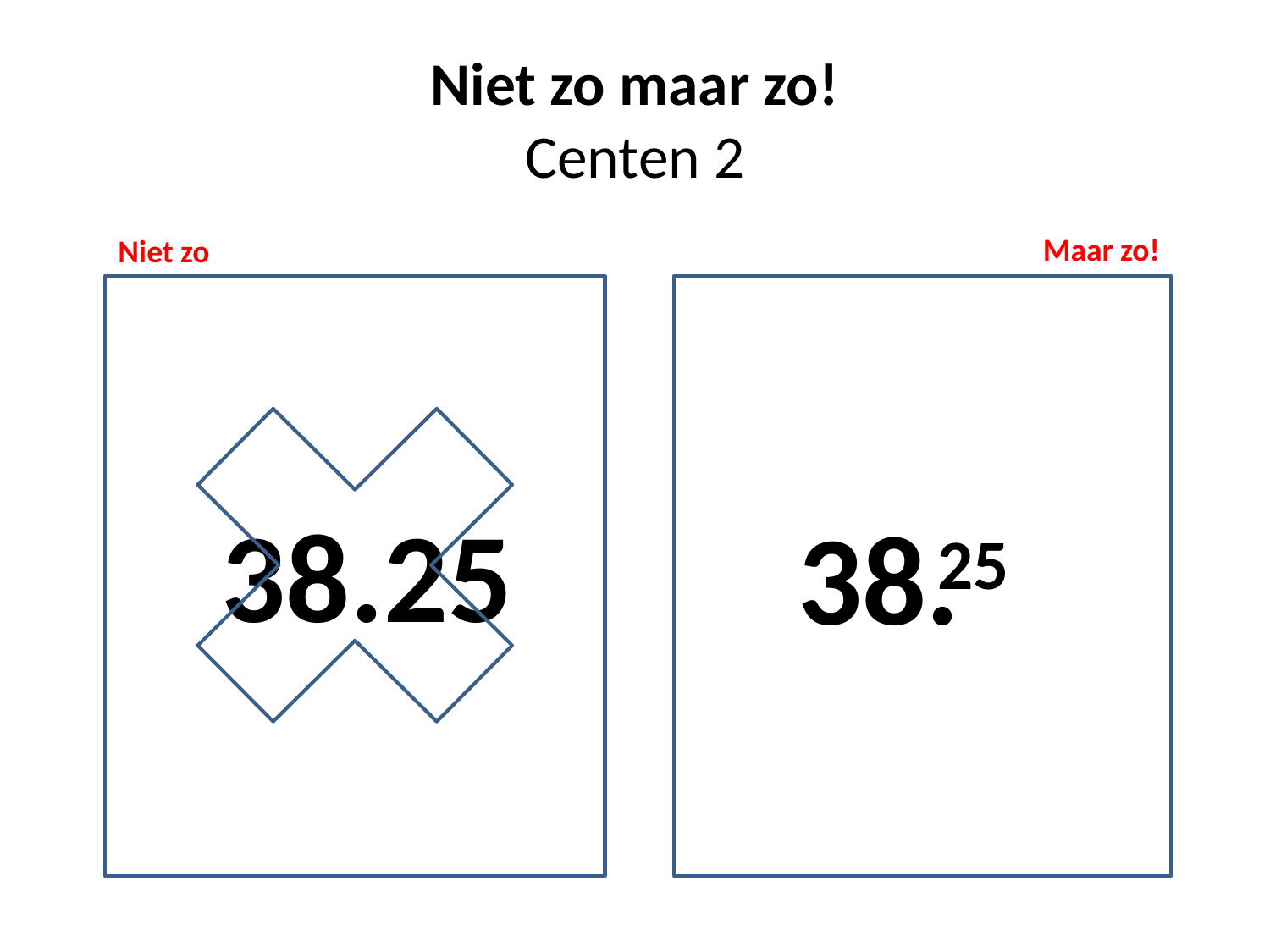

# Niet zo maar zo! Centen 2
Maar zo!
Niet zo

 38.25

38.
25